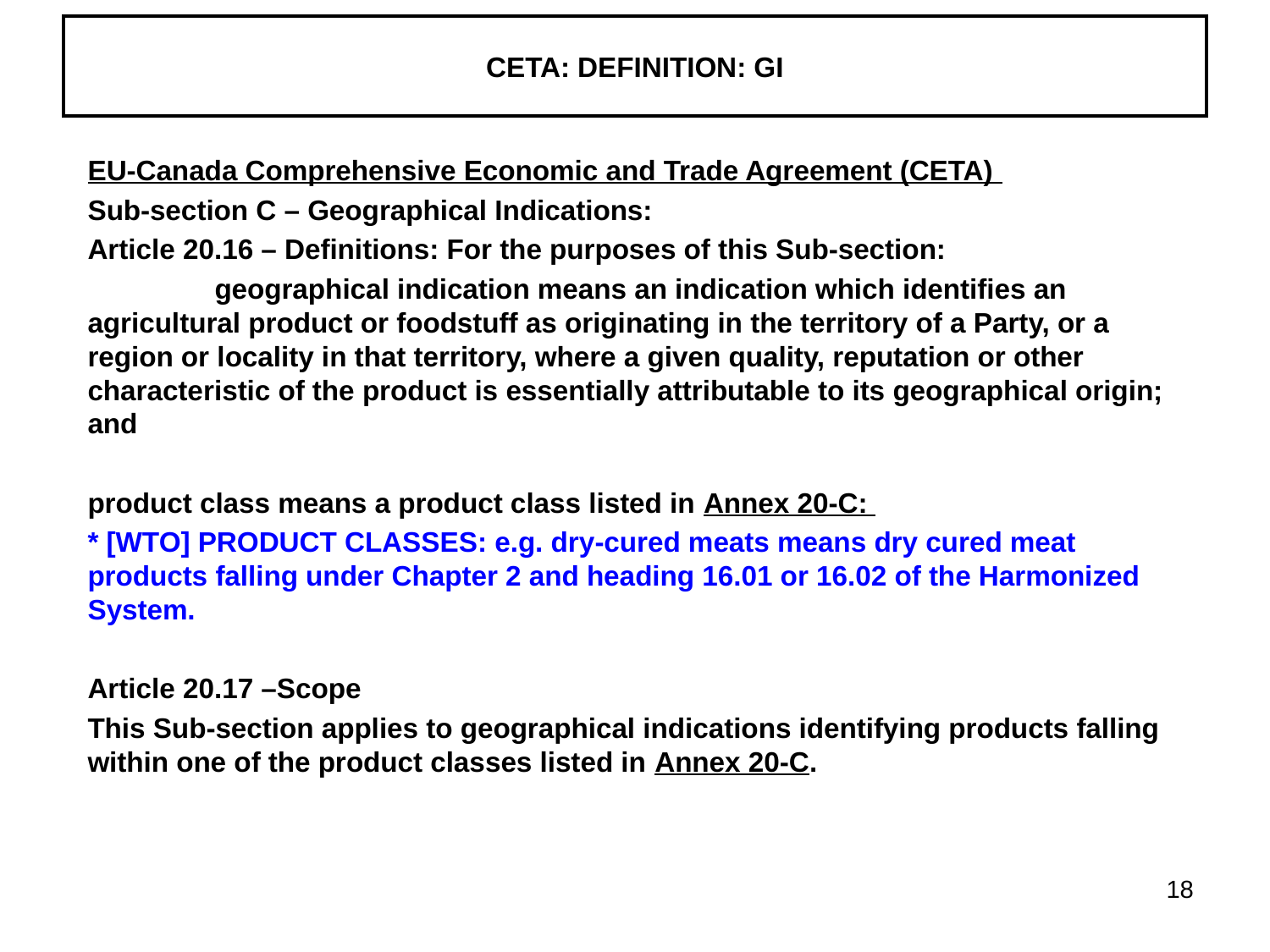

# CETA: DEFINITION: GI
EU-Canada Comprehensive Economic and Trade Agreement (CETA)
Sub-section C – Geographical Indications:
Article 20.16 – Definitions: For the purposes of this Sub-section:
	geographical indication means an indication which identifies an agricultural product or foodstuff as originating in the territory of a Party, or a region or locality in that territory, where a given quality, reputation or other characteristic of the product is essentially attributable to its geographical origin; and

product class means a product class listed in Annex 20-C:
* [WTO] PRODUCT CLASSES: e.g. dry-cured meats means dry cured meat products falling under Chapter 2 and heading 16.01 or 16.02 of the Harmonized System.

Article 20.17 –Scope
This Sub-section applies to geographical indications identifying products falling within one of the product classes listed in Annex 20-C.

18